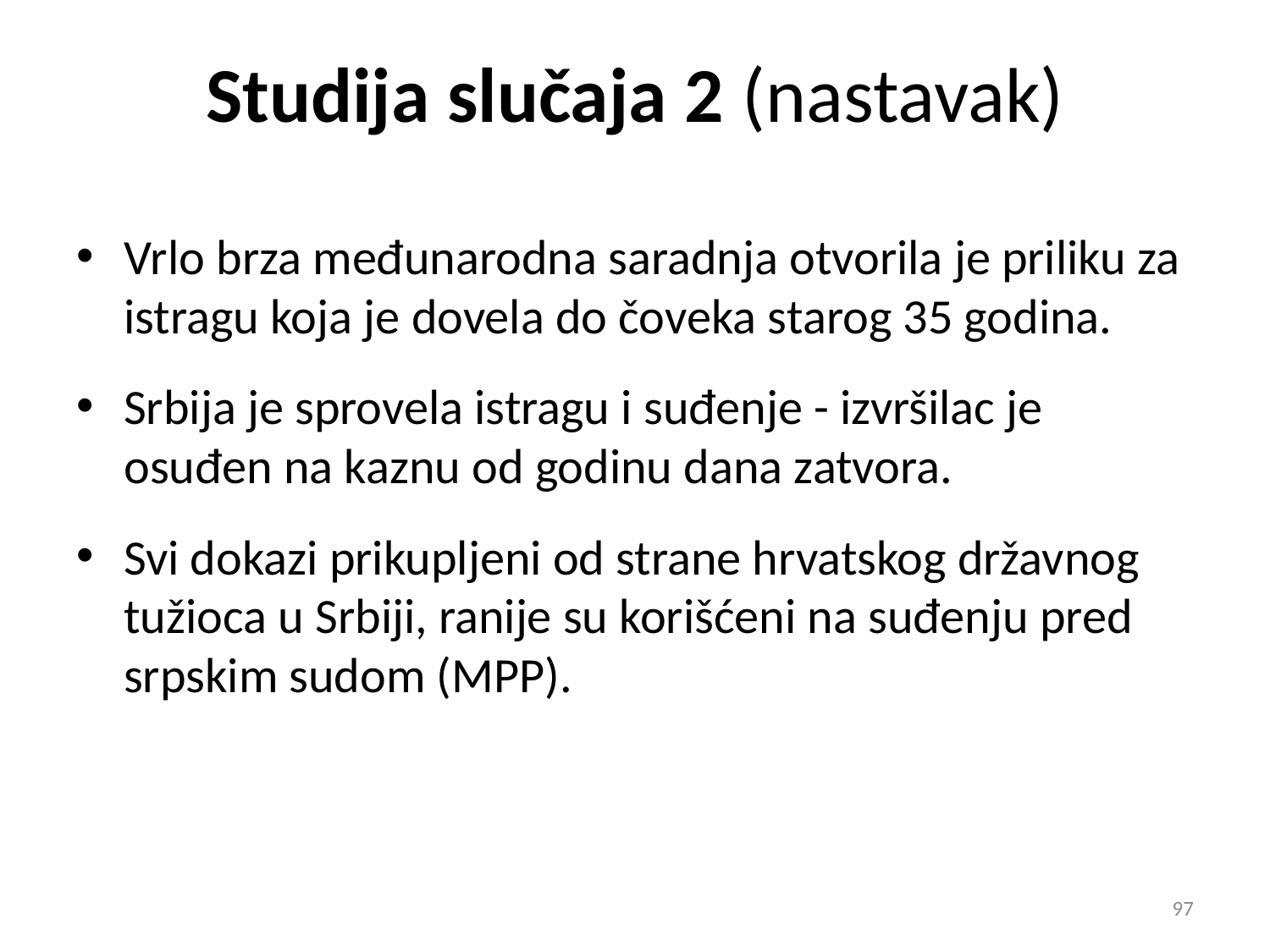

# Studija slučaja 2 (nastavak)
Vrlo brza međunarodna saradnja otvorila je priliku za istragu koja je dovela do čoveka starog 35 godina.
Srbija je sprovela istragu i suđenje - izvršilac je osuđen na kaznu od godinu dana zatvora.
Svi dokazi prikupljeni od strane hrvatskog državnog tužioca u Srbiji, ranije su korišćeni na suđenju pred srpskim sudom (MPP).

97